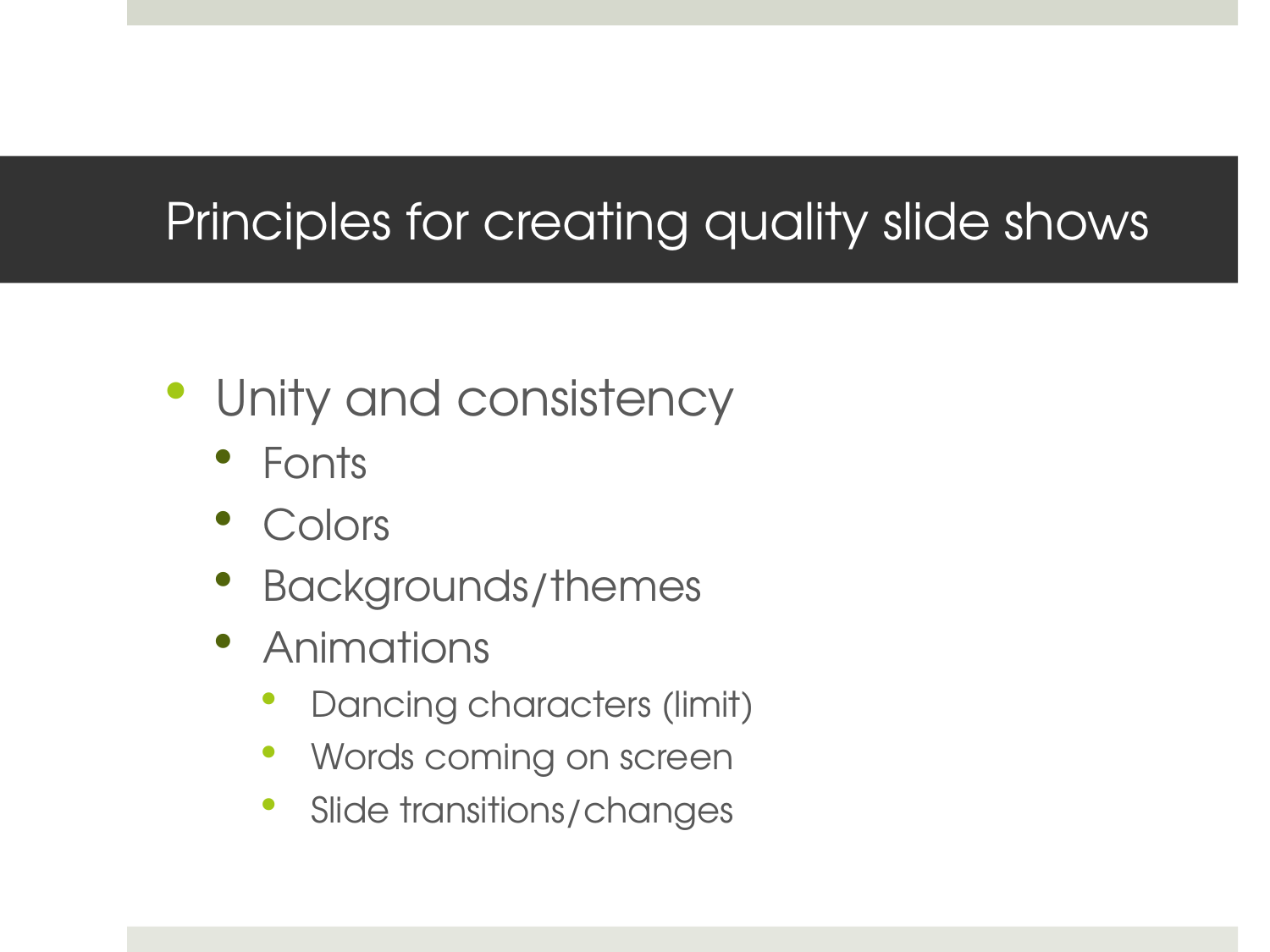

# Principles for creating quality slide shows
Unity and consistency
Fonts
Colors
Backgrounds/themes
Animations
Dancing characters (limit)
Words coming on screen
Slide transitions/changes